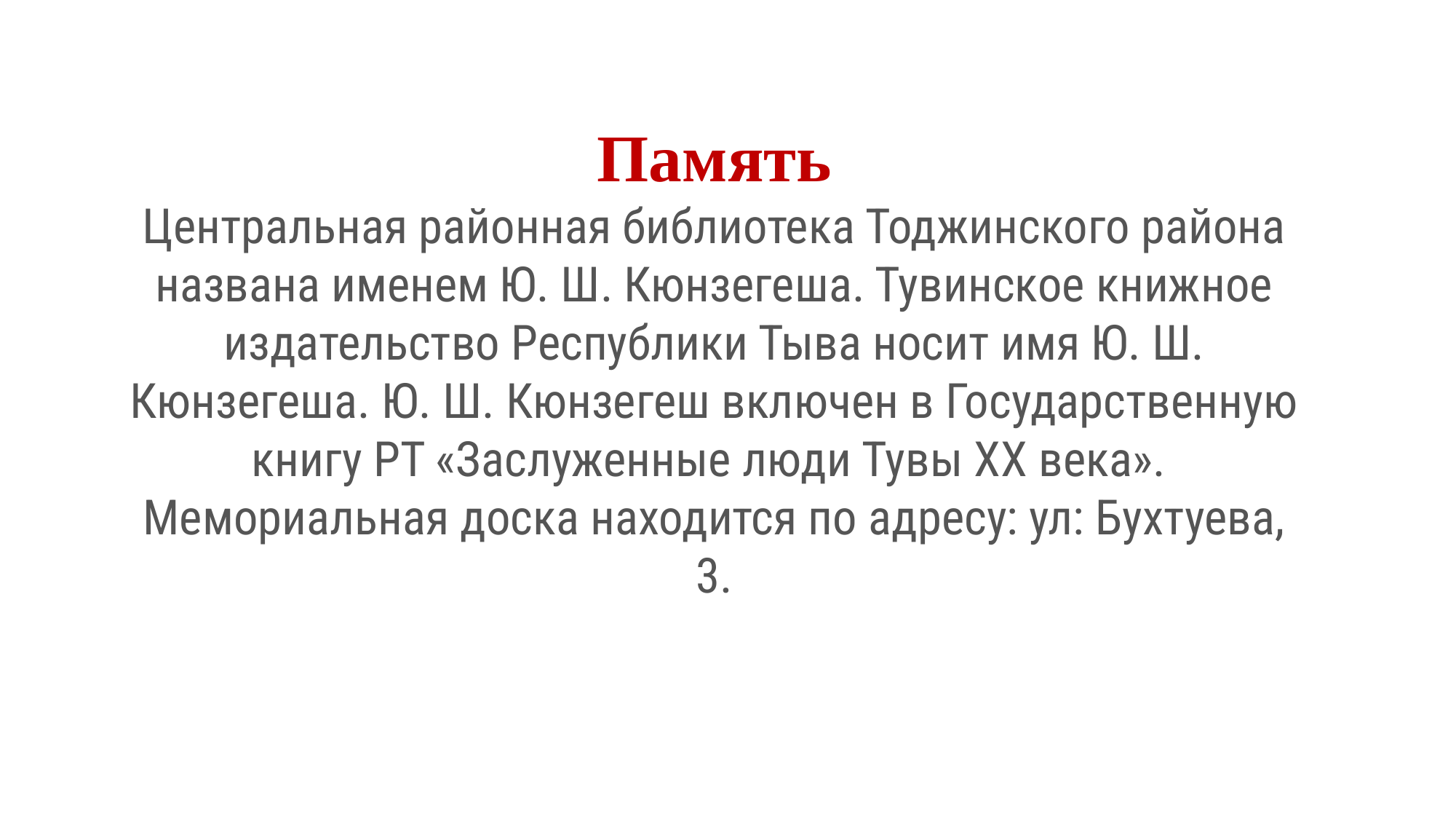

Память
Центральная районная библиотека Тоджинского района названа именем Ю. Ш. Кюнзегеша. Тувинское книжное издательство Республики Тыва носит имя Ю. Ш. Кюнзегеша. Ю. Ш. Кюнзегеш включен в Государственную книгу РТ «Заслуженные люди Тувы ХХ века».  Мемориальная доска находится по адресу: ул: Бухтуева, 3.